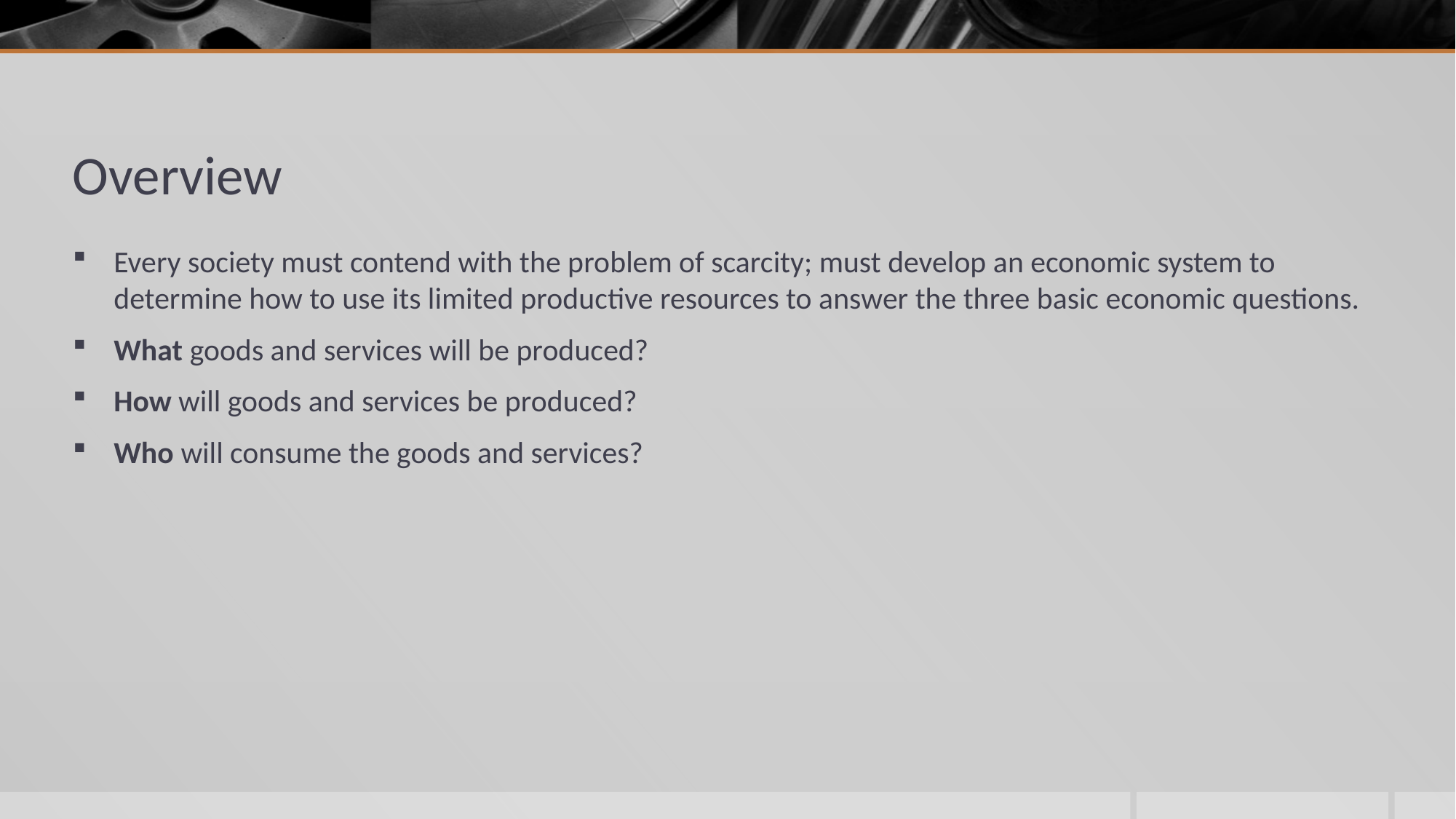

# Overview
Every society must contend with the problem of scarcity; must develop an economic system to determine how to use its limited productive resources to answer the three basic economic questions.
What goods and services will be produced?
How will goods and services be produced?
Who will consume the goods and services?